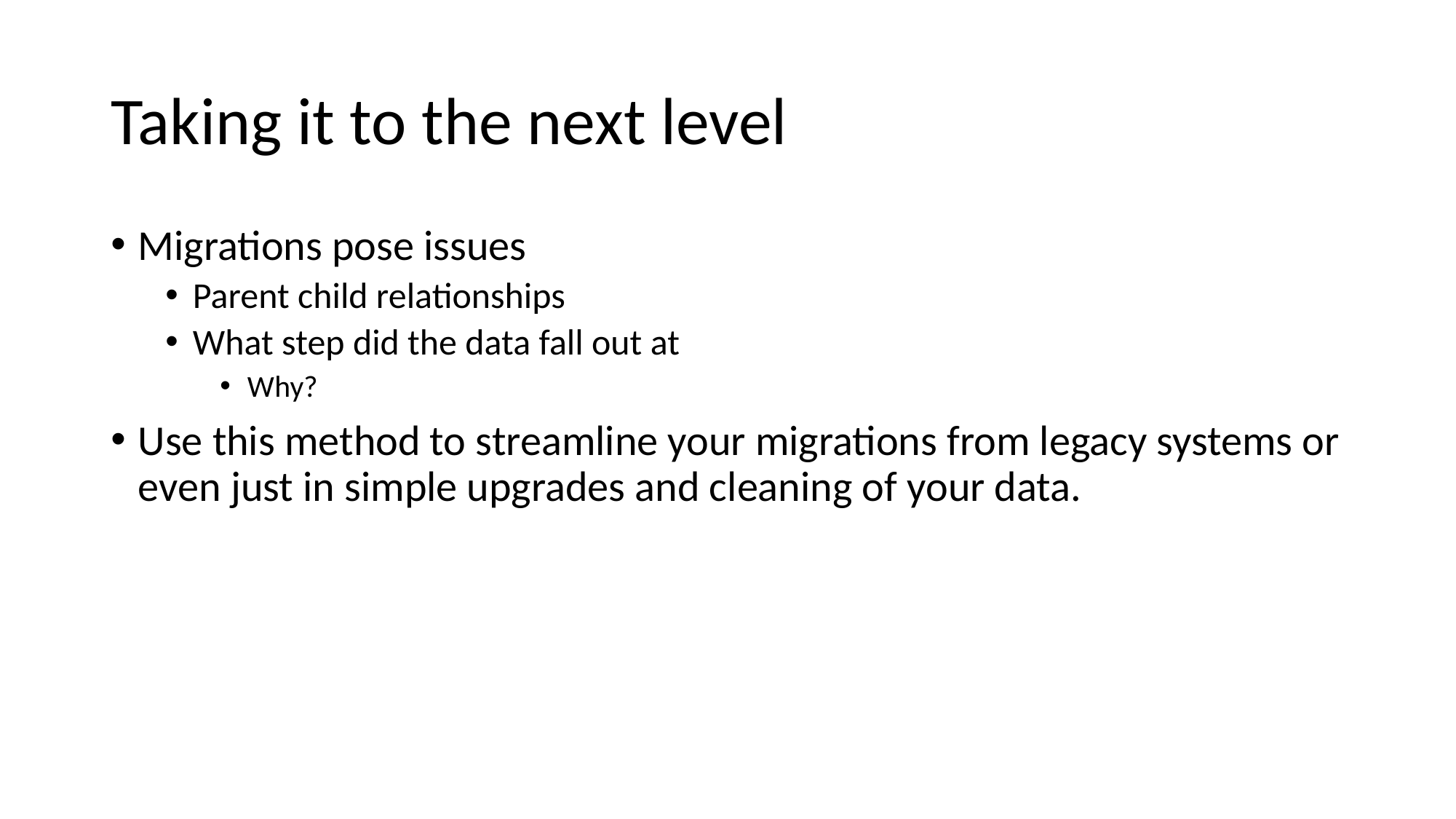

# Taking it to the next level
Migrations pose issues
Parent child relationships
What step did the data fall out at
Why?
Use this method to streamline your migrations from legacy systems or even just in simple upgrades and cleaning of your data.